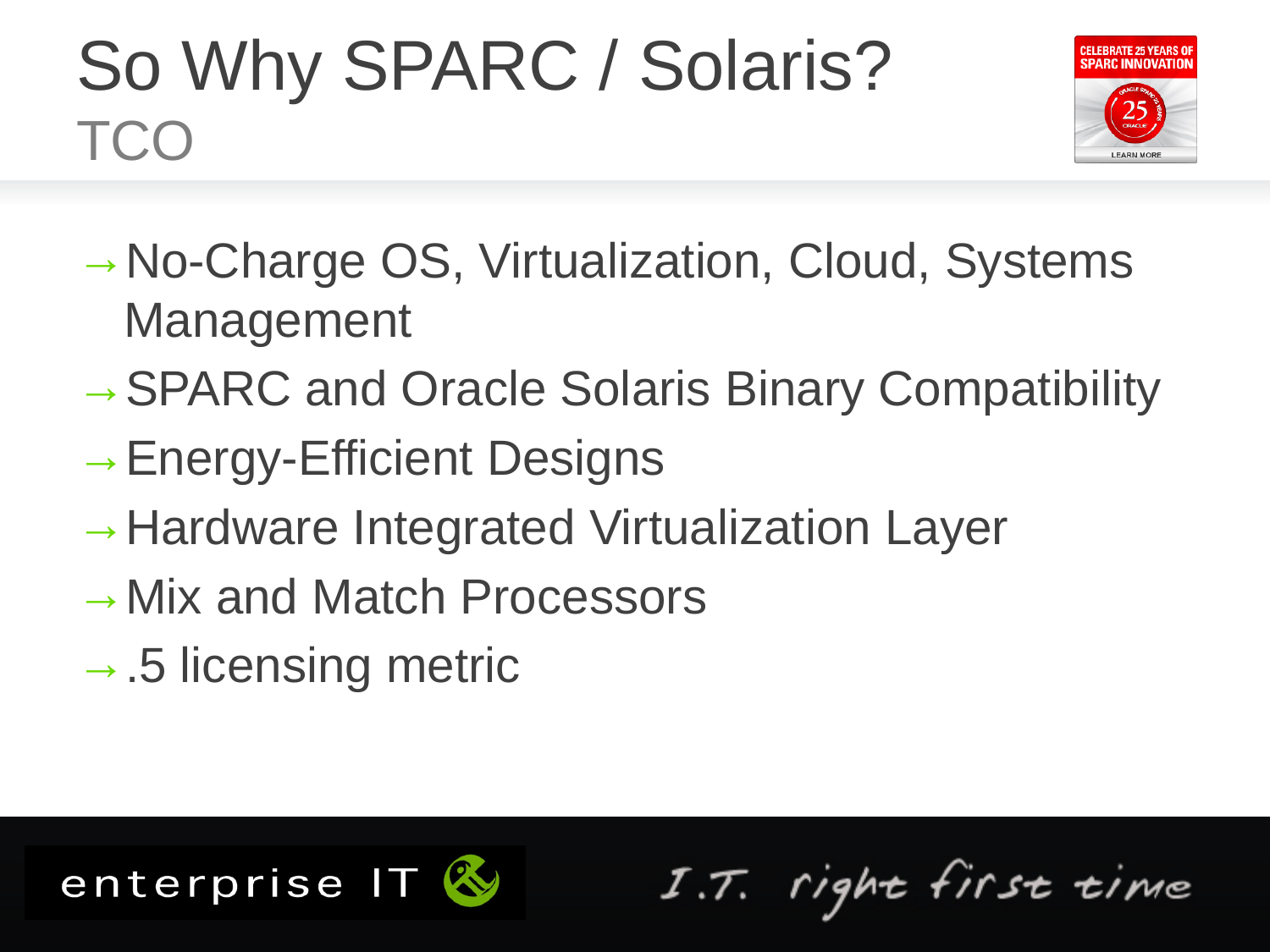

# So Why SPARC / Solaris? TCO
No-Charge OS, Virtualization, Cloud, Systems Management
SPARC and Oracle Solaris Binary Compatibility
Energy-Efficient Designs
Hardware Integrated Virtualization Layer
Mix and Match Processors
.5 licensing metric